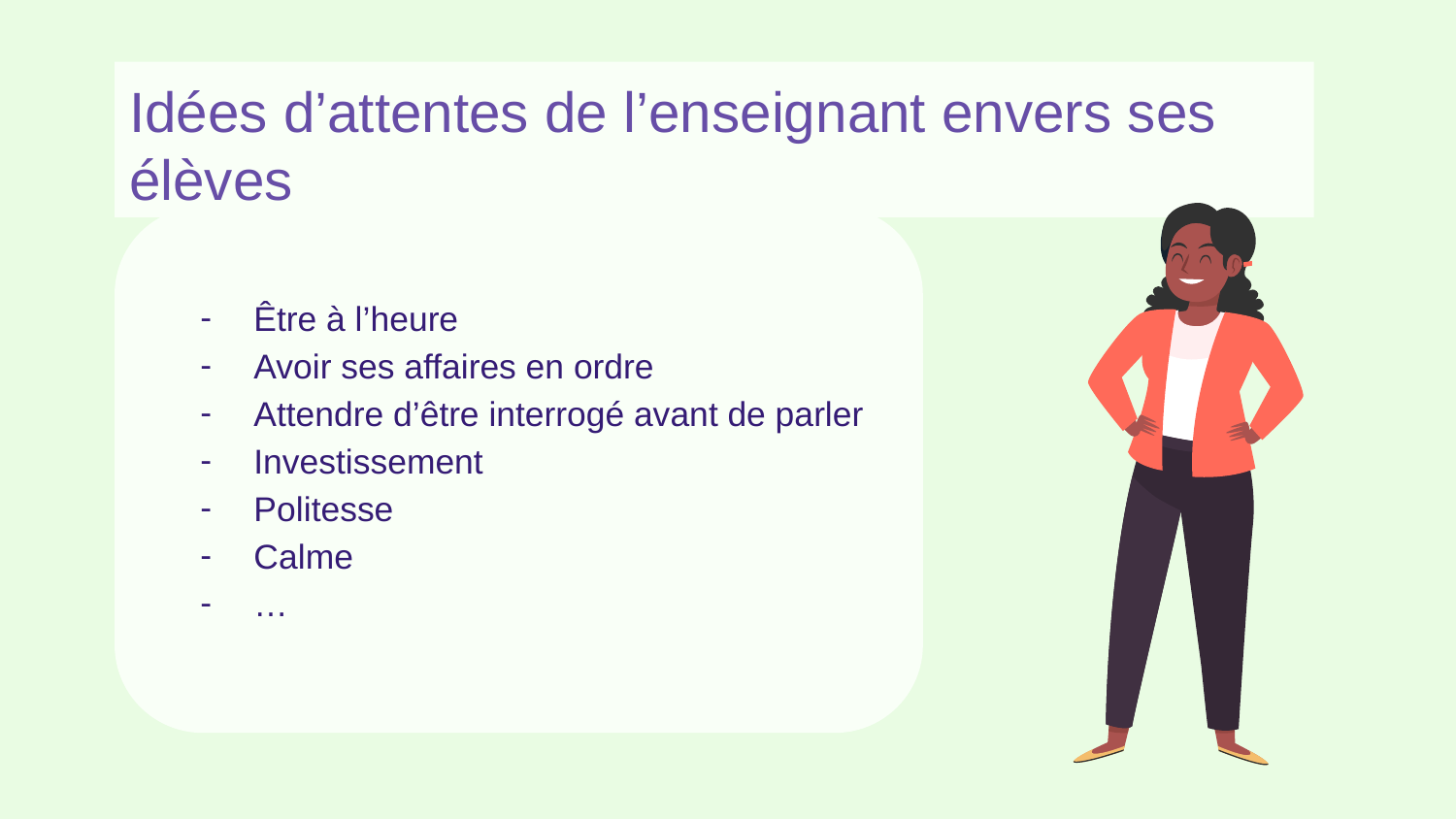

# Idées d’attentes de l’enseignant envers ses élèves

Être à l’heure
Avoir ses affaires en ordre
Attendre d’être interrogé avant de parler
Investissement
Politesse
Calme
…